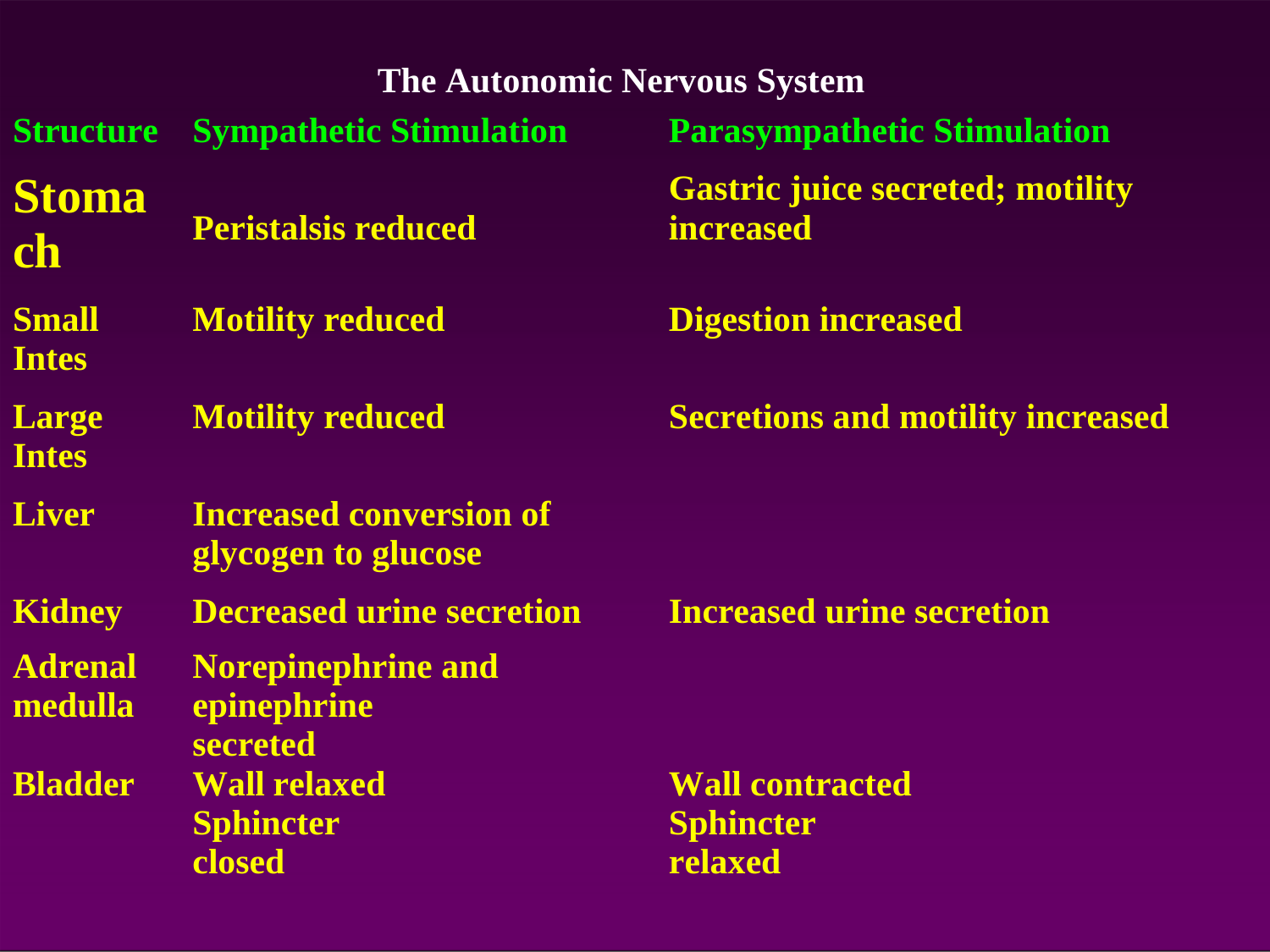

| The Autonomic Nervous System |  |  |
| --- | --- | --- |
| Structure | Sympathetic Stimulation | Parasympathetic Stimulation |
| Stoma ch | Peristalsis reduced | Gastric juice secreted; motility increased |
| Small Intes | Motility reduced | Digestion increased |
| Large Intes | Motility reduced | Secretions and motility increased |
| Liver | Increased conversion of glycogen to glucose |  |
| Kidney | Decreased urine secretion | Increased urine secretion |
| Adrenal medulla | Norepinephrine and epinephrine secreted |  |
| Bladder | Wall relaxed Sphincter closed | Wall contracted Sphincter relaxed |